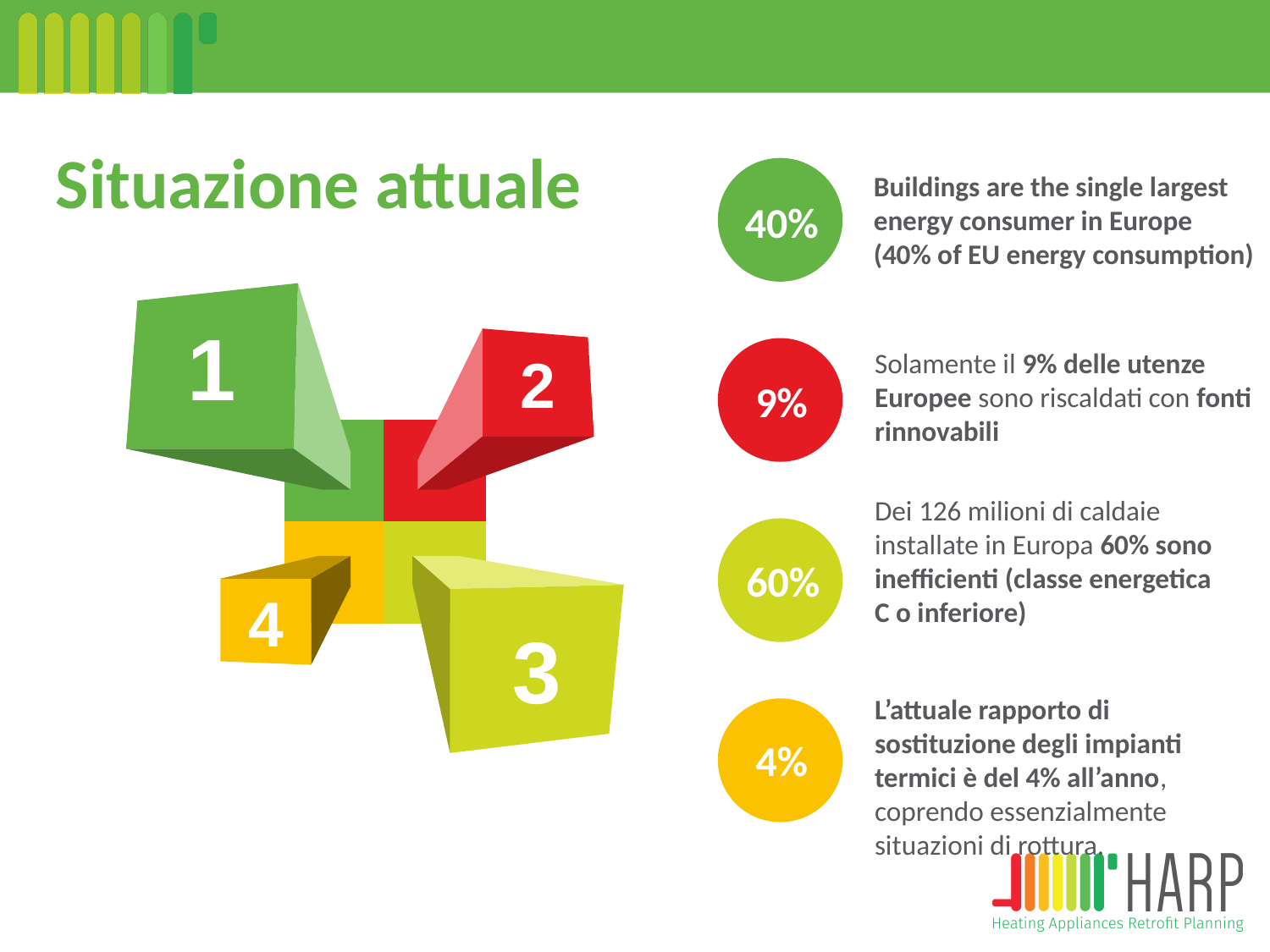

# Situazione attuale

40%
Buildings are the single largest energy consumer in Europe
(40% of EU energy consumption)
1

2

4
3

9%
Solamente il 9% delle utenze Europee sono riscaldati con fonti rinnovabili
Dei 126 milioni di caldaie installate in Europa 60% sono inefficienti (classe energetica C o inferiore)

60%
L’attuale rapporto di sostituzione degli impianti termici è del 4% all’anno, coprendo essenzialmente situazioni di rottura.

4%